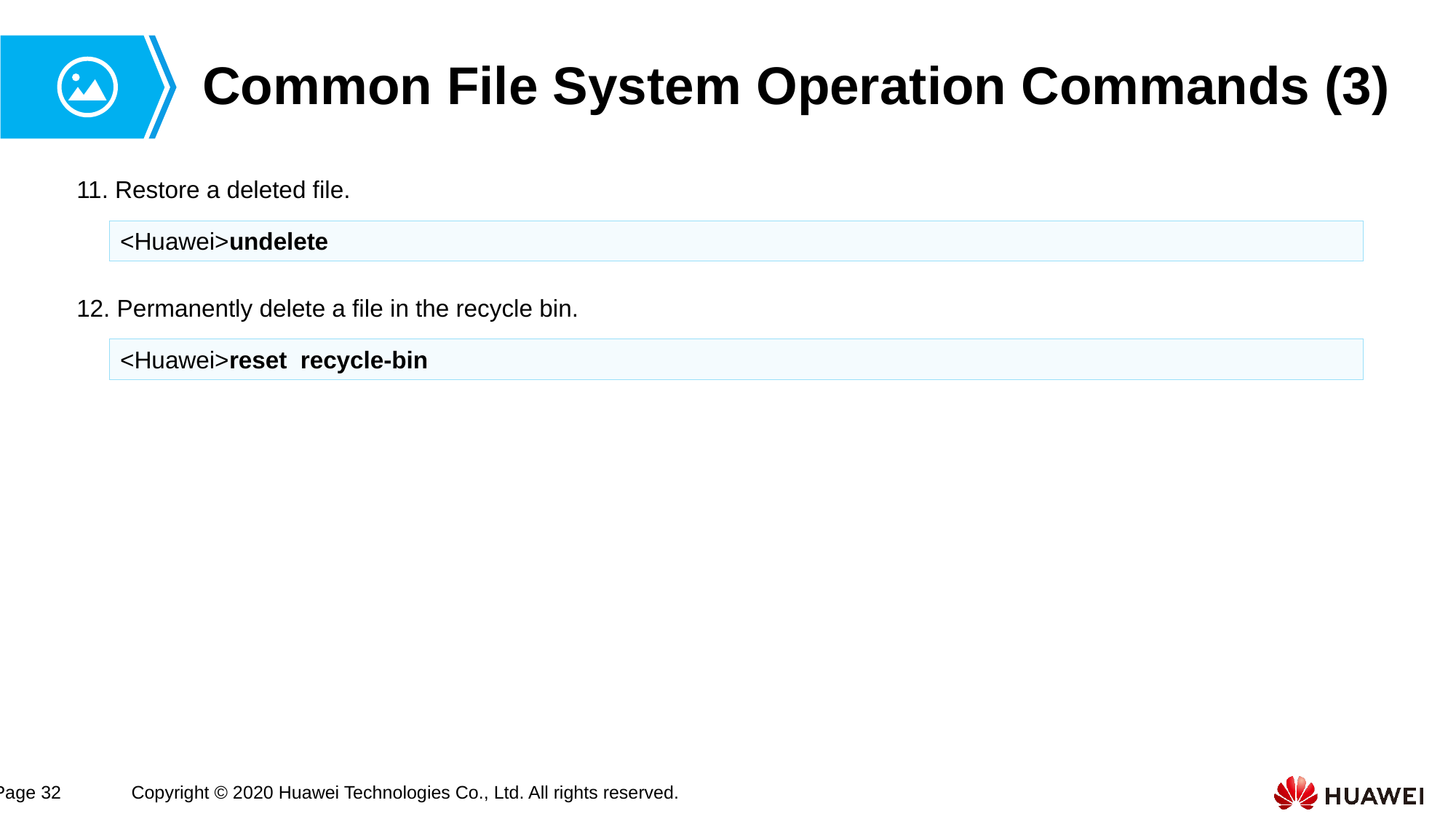

# Common File System Operation Commands (3)
11. Restore a deleted file.
<Huawei>undelete
12. Permanently delete a file in the recycle bin.
<Huawei>reset  recycle-bin